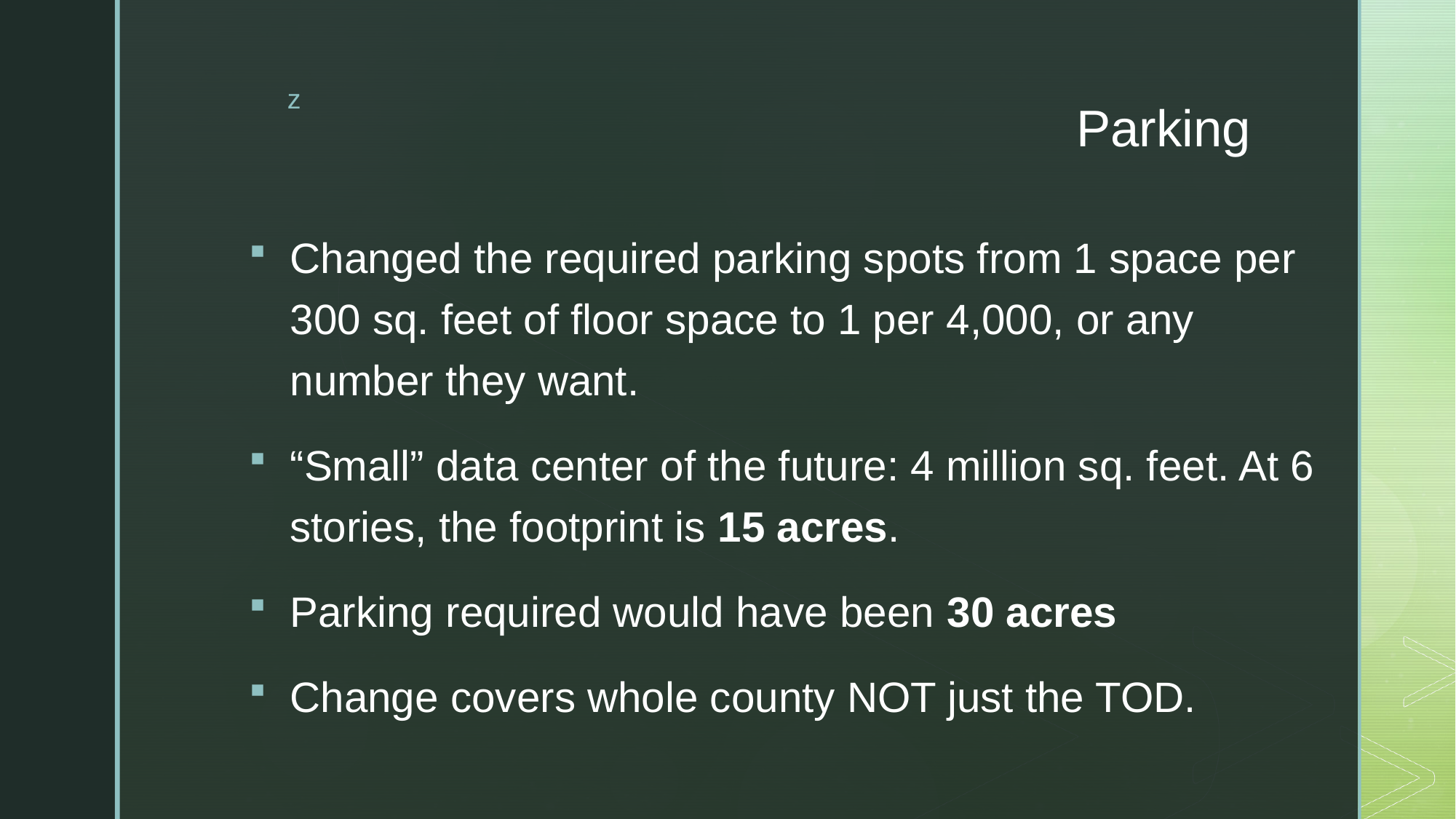

# Parking
Changed the required parking spots from 1 space per 300 sq. feet of floor space to 1 per 4,000, or any number they want.
“Small” data center of the future: 4 million sq. feet. At 6 stories, the footprint is 15 acres.
Parking required would have been 30 acres
Change covers whole county NOT just the TOD.